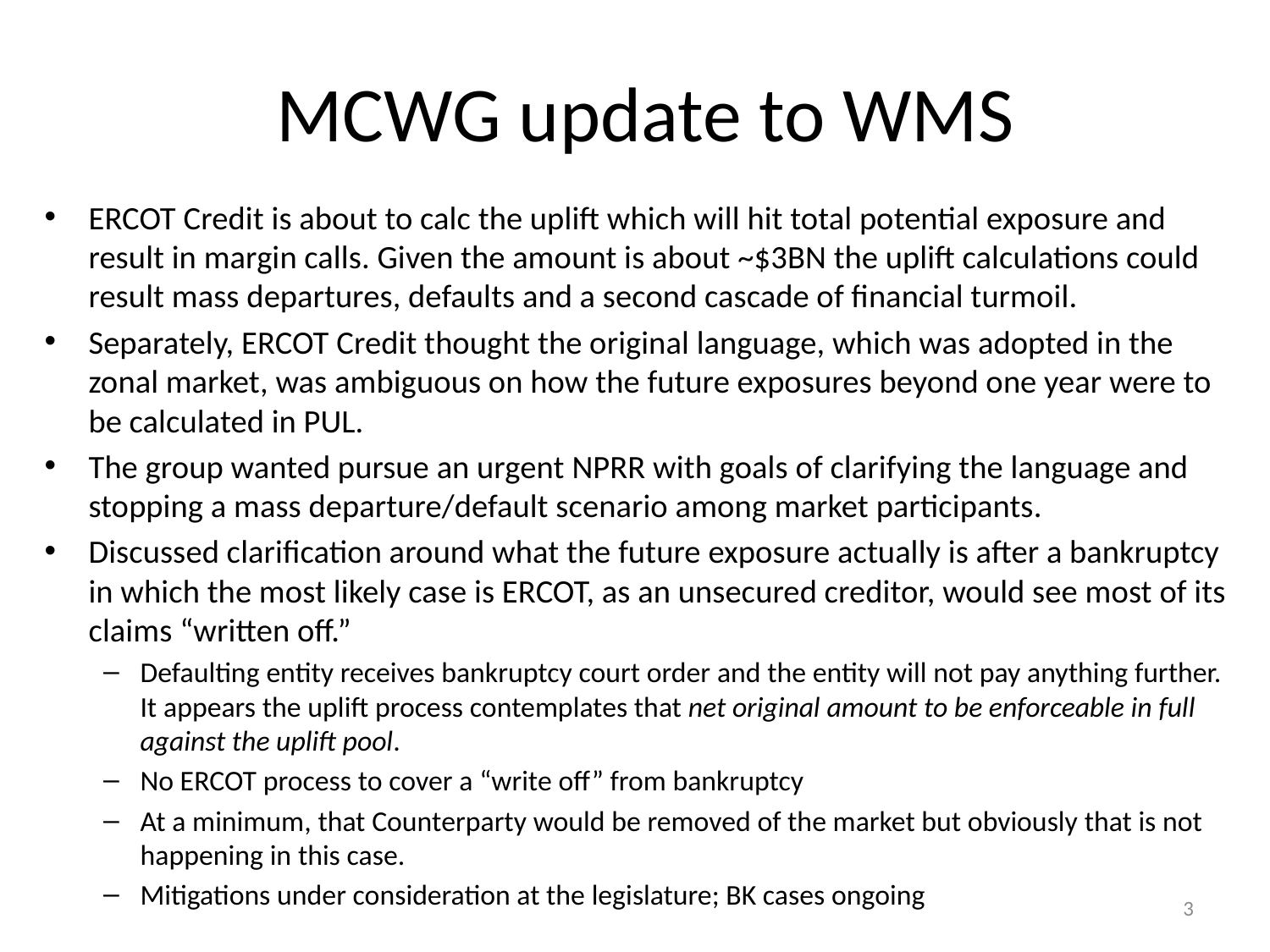

# MCWG update to WMS
ERCOT Credit is about to calc the uplift which will hit total potential exposure and result in margin calls. Given the amount is about ~$3BN the uplift calculations could result mass departures, defaults and a second cascade of financial turmoil.
Separately, ERCOT Credit thought the original language, which was adopted in the zonal market, was ambiguous on how the future exposures beyond one year were to be calculated in PUL.
The group wanted pursue an urgent NPRR with goals of clarifying the language and stopping a mass departure/default scenario among market participants.
Discussed clarification around what the future exposure actually is after a bankruptcy in which the most likely case is ERCOT, as an unsecured creditor, would see most of its claims “written off.”
Defaulting entity receives bankruptcy court order and the entity will not pay anything further. It appears the uplift process contemplates that net original amount to be enforceable in full against the uplift pool.
No ERCOT process to cover a “write off” from bankruptcy
At a minimum, that Counterparty would be removed of the market but obviously that is not happening in this case.
Mitigations under consideration at the legislature; BK cases ongoing
3